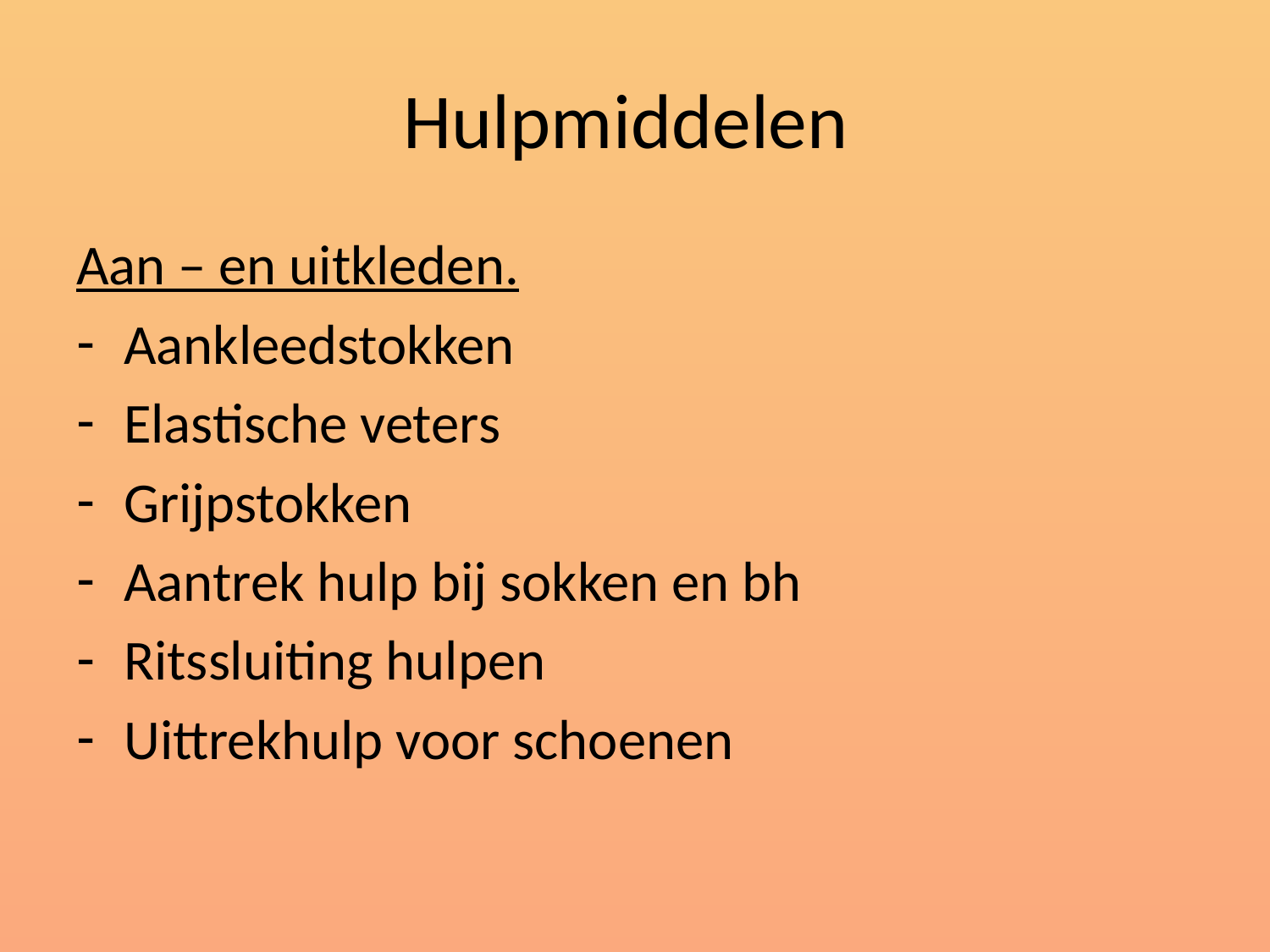

# Hulpmiddelen
Aan – en uitkleden.
Aankleedstokken
Elastische veters
Grijpstokken
Aantrek hulp bij sokken en bh
Ritssluiting hulpen
Uittrekhulp voor schoenen